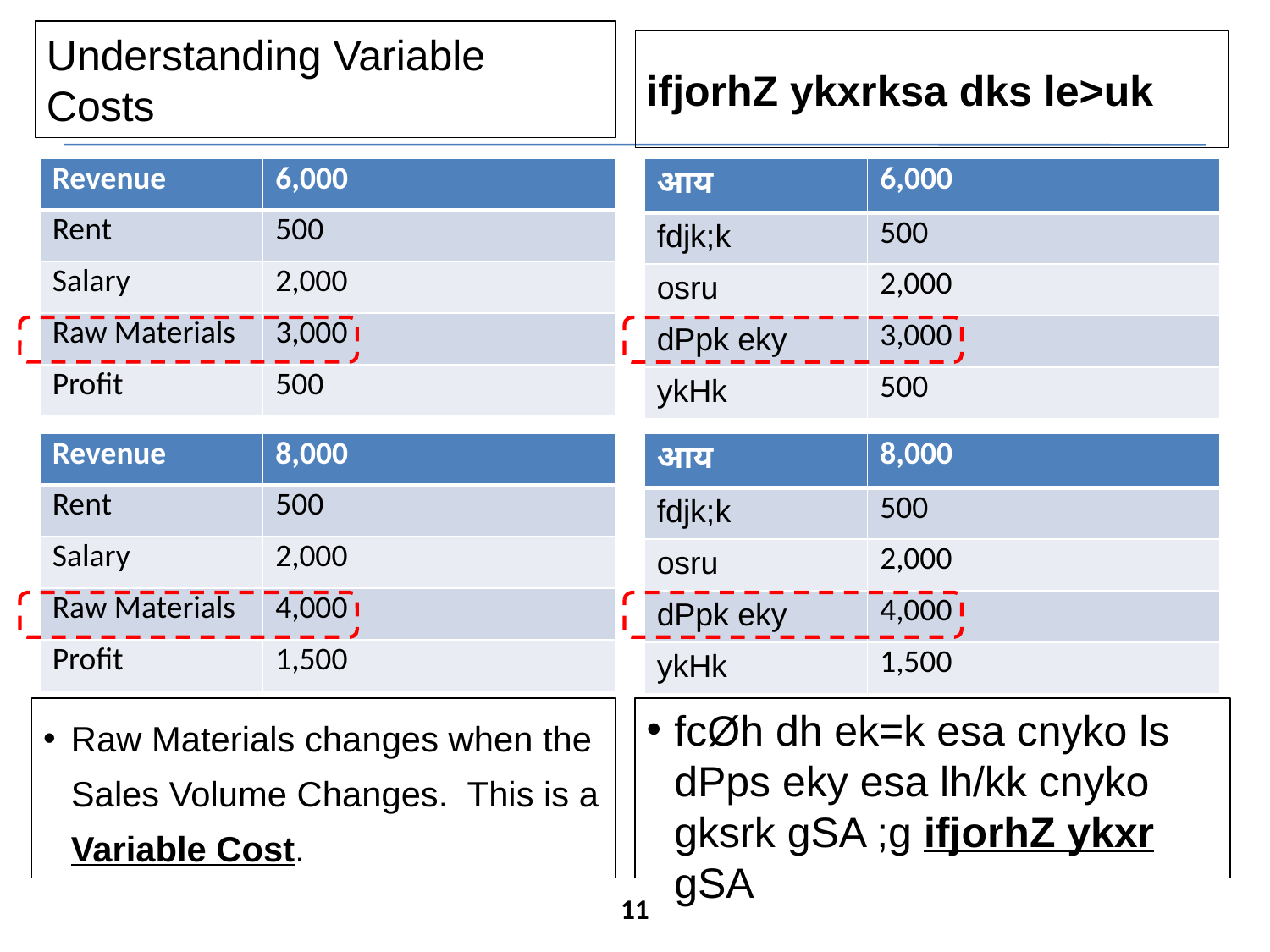

Understanding Variable Costs
ifjorhZ ykxrksa dks le>uk
| Revenue | 6,000 |
| --- | --- |
| Rent | 500 |
| Salary | 2,000 |
| Raw Materials | 3,000 |
| Profit | 500 |
| आय | 6,000 |
| --- | --- |
| fdjk;k | 500 |
| osru | 2,000 |
| dPpk eky | 3,000 |
| ykHk | 500 |

| Revenue | 8,000 |
| --- | --- |
| Rent | 500 |
| Salary | 2,000 |
| Raw Materials | 4,000 |
| Profit | 1,500 |
| आय | 8,000 |
| --- | --- |
| fdjk;k | 500 |
| osru | 2,000 |
| dPpk eky | 4,000 |
| ykHk | 1,500 |

Raw Materials changes when the Sales Volume Changes.  This is a Variable Cost.
fcØh dh ek=k esa cnyko ls dPps eky esa lh/kk cnyko gksrk gSA ;g ifjorhZ ykxr gSA
11